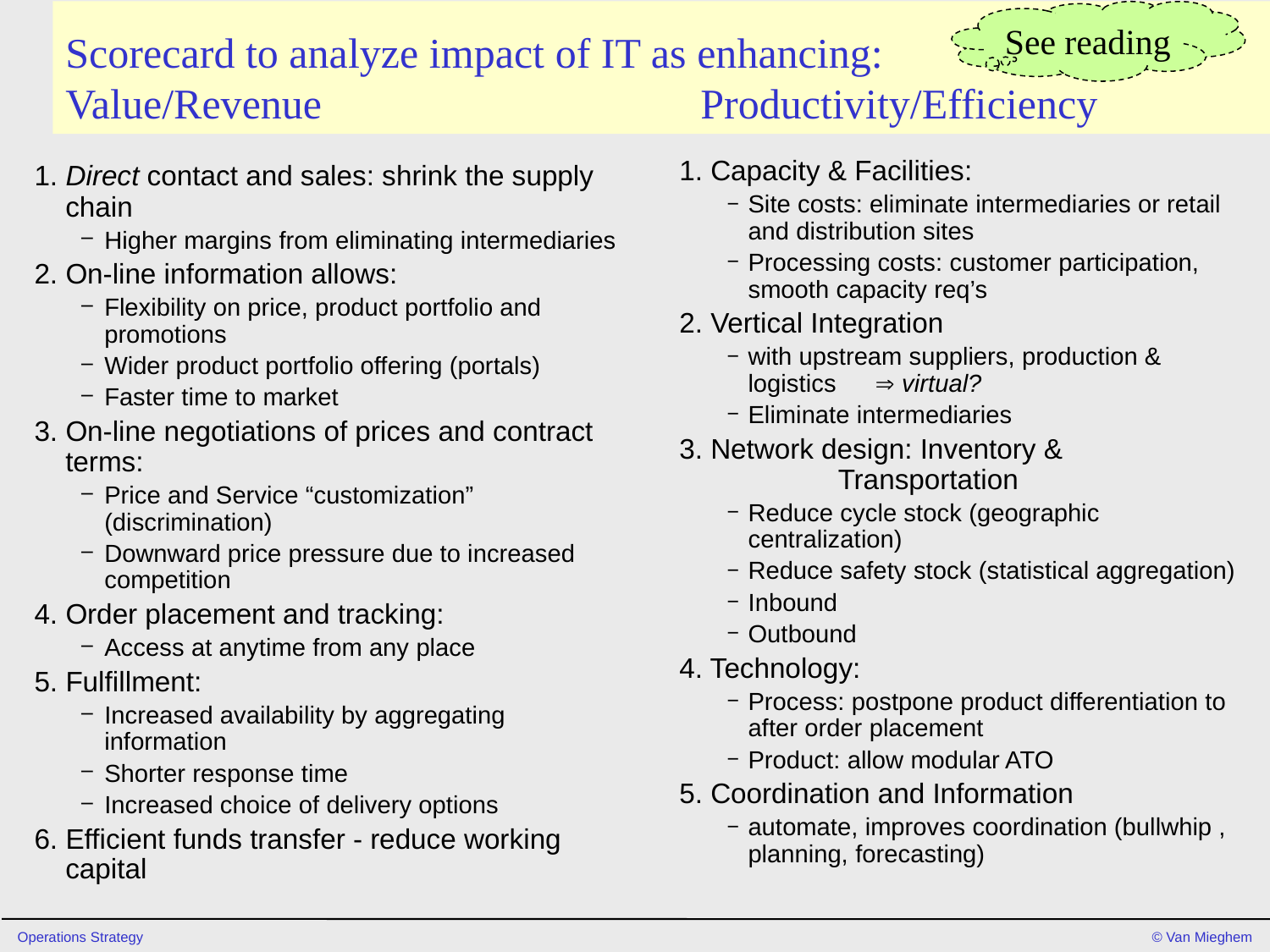

# Scorecard to analyze impact of IT as enhancing: Value/Revenue			Productivity/Efficiency
See reading
1. Capacity & Facilities:
Site costs: eliminate intermediaries or retail and distribution sites
Processing costs: customer participation, smooth capacity req’s
2. Vertical Integration
with upstream suppliers, production & logistics 	⇒ virtual?
Eliminate intermediaries
3. Network design: Inventory & 			Transportation
Reduce cycle stock (geographic centralization)
Reduce safety stock (statistical aggregation)
Inbound
Outbound
4. Technology:
Process: postpone product differentiation to after order placement
Product: allow modular ATO
5. Coordination and Information
automate, improves coordination (bullwhip , planning, forecasting)

1. Direct contact and sales: shrink the supply chain
Higher margins from eliminating intermediaries
2. On-line information allows:
Flexibility on price, product portfolio and promotions
Wider product portfolio offering (portals)
Faster time to market
3. On-line negotiations of prices and contract terms:
Price and Service “customization” (discrimination)
Downward price pressure due to increased competition
4. Order placement and tracking:
Access at anytime from any place
5. Fulfillment:
Increased availability by aggregating information
Shorter response time
Increased choice of delivery options
6. Efficient funds transfer - reduce working capital